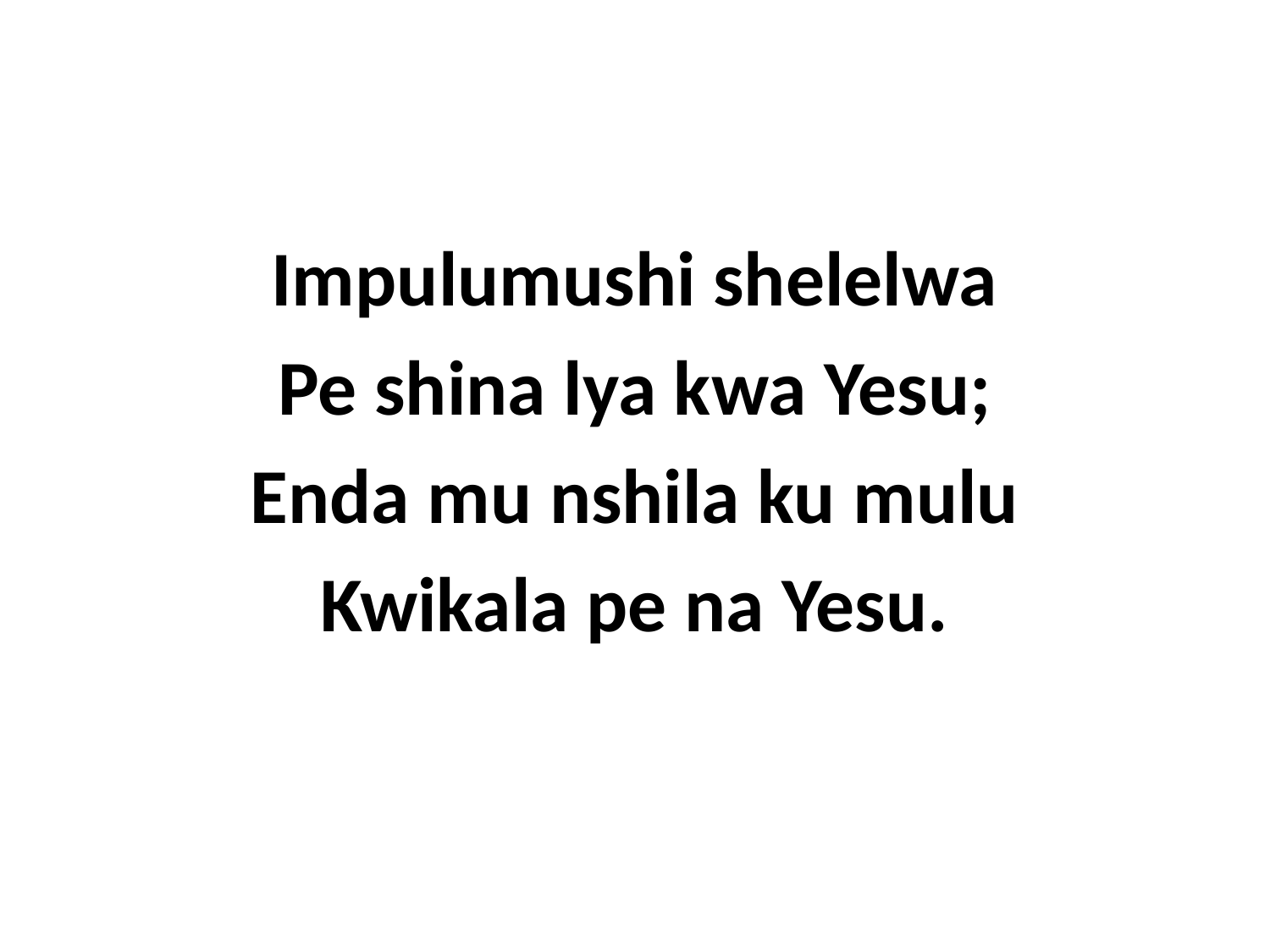

Impulumushi shelelwa
Pe shina lya kwa Yesu;
Enda mu nshila ku mulu
Kwikala pe na Yesu.